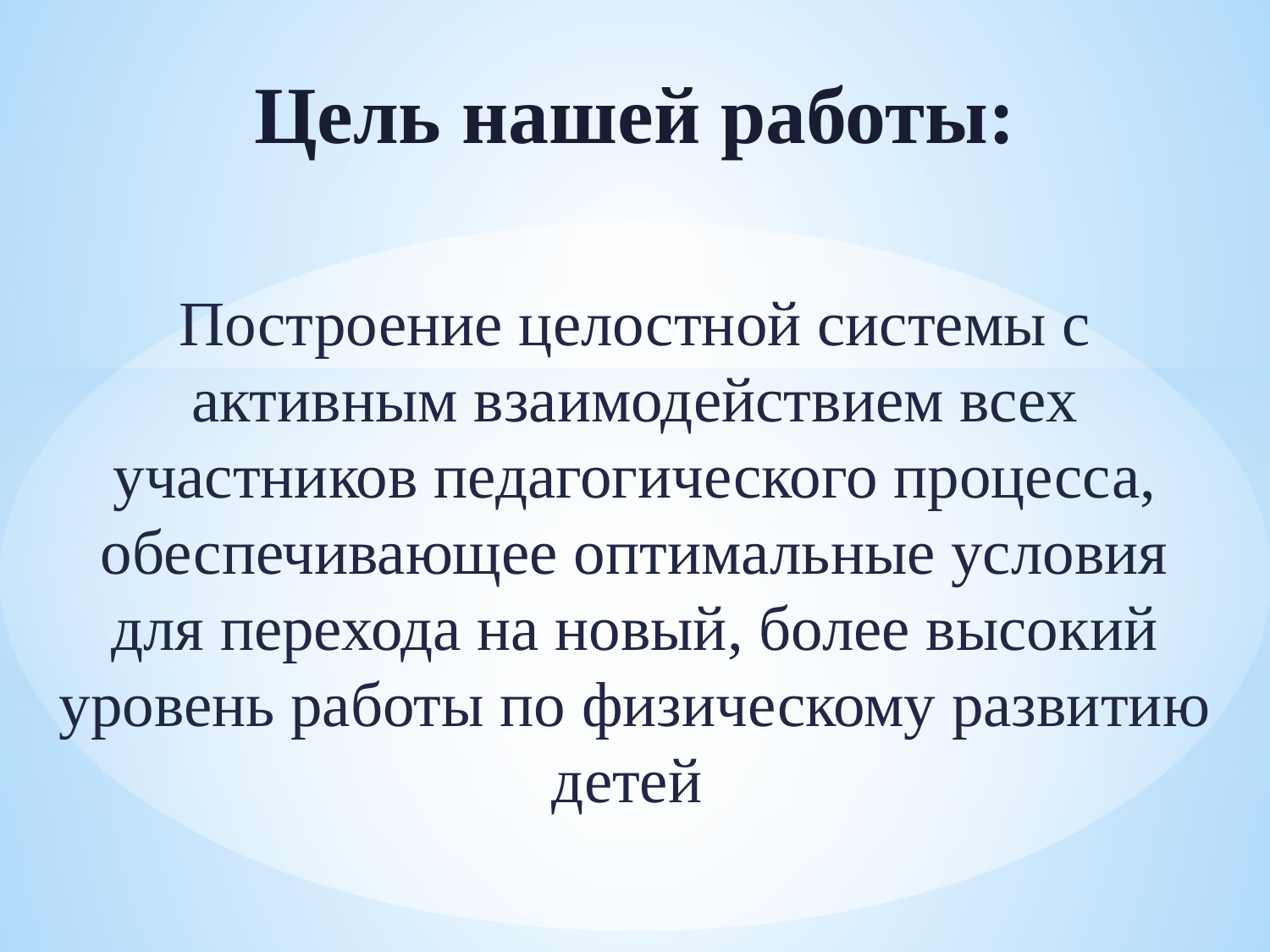

# Цель нашей работы:
Построение целостной системы с активным взаимодействием всех участников педагогического процесса, обеспечивающее оптимальные условия для перехода на новый, более высокий уровень работы по физическому развитию детей